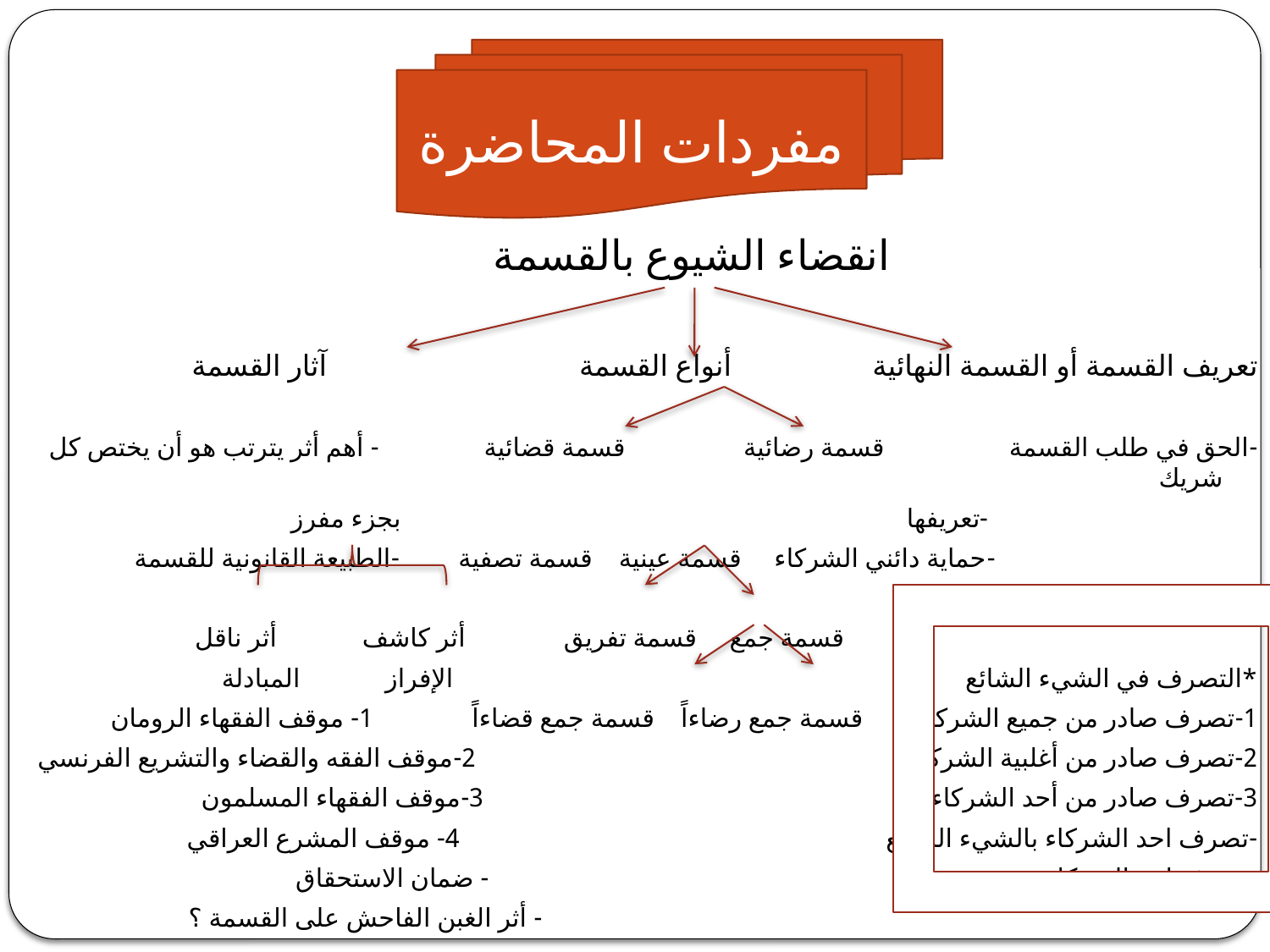

#
مفردات المحاضرة
                                  انقضاء الشيوع بالقسمة

تعريف القسمة أو القسمة النهائية                   أنواع القسمة                                  آثار القسمة

-الحق في طلب القسمة                   قسمة رضائية                  قسمة قضائية                - أهم أثر يترتب هو أن يختص كل شريك
                                         -تعريفها                                                                             بجزء مفرز
                                        -حماية دائني الشركاء     قسمة عينية    قسمة تصفية         -الطبيعة القانونية للقسمة

                                                               قسمة جمع     قسمة تفريق               أثر كاشف             أثر ناقل
*التصرف في الشيء الشائع                                                                              الإفراز             المبادلة
1-تصرف صادر من جميع الشركاء        قسمة جمع رضاءاً    قسمة جمع قضاءاً               1- موقف الفقهاء الرومان
2-تصرف صادر من أغلبية الشركاء                                                                  2-موقف الفقه والقضاء والتشريع الفرنسي
3-تصرف صادر من أحد الشركاء:                                                                   3-موقف الفقهاء المسلمون
-تصرف احد الشركاء بالشيء الشائع                                                                 4- موقف المشرع العراقي
-تصرف احد الشركاء بجزء مفرز                                                                   - ضمان الاستحقاق
                                                                                                             - أثر الغبن الفاحش على القسمة ؟